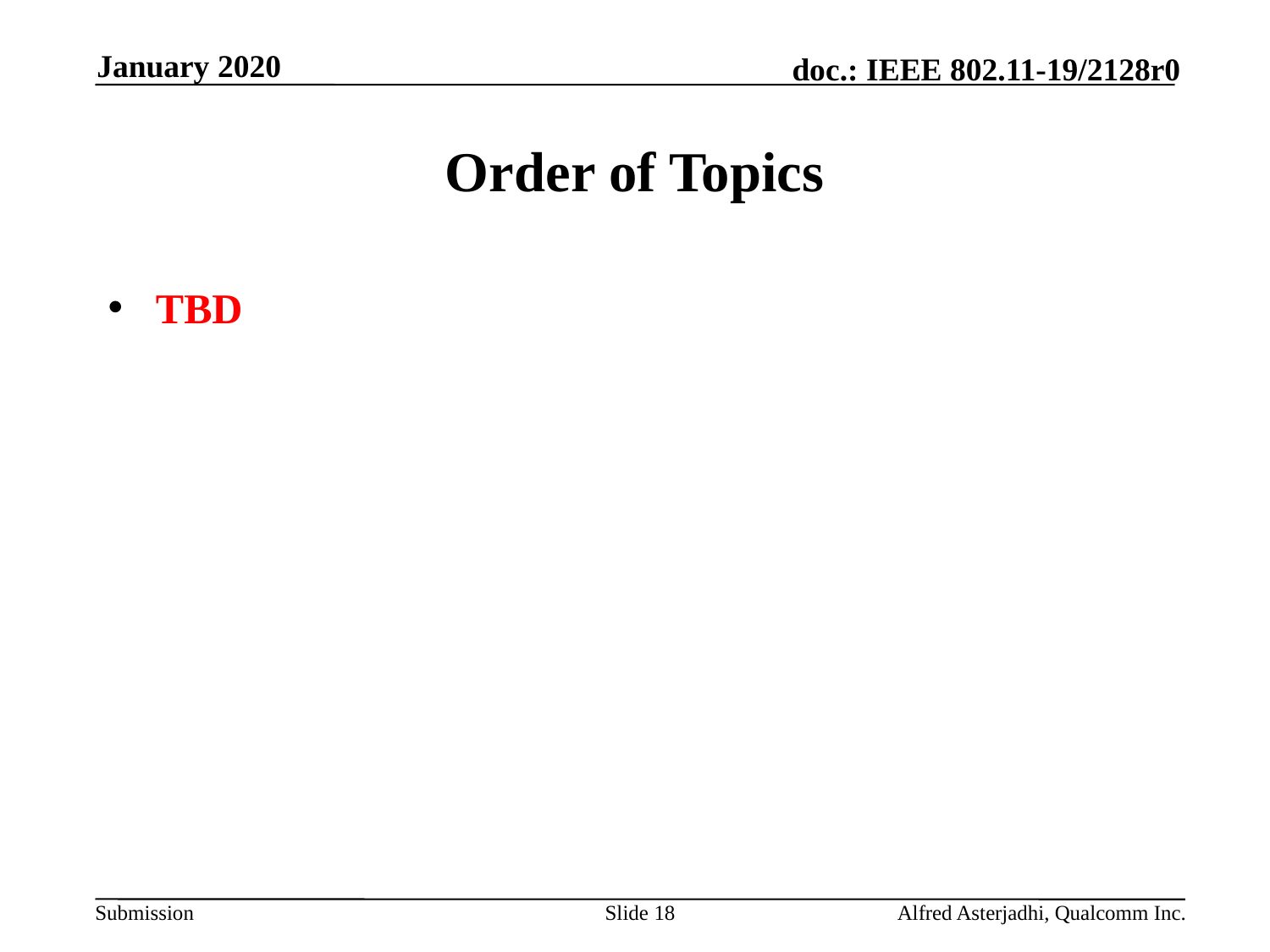

January 2020
# Order of Topics
TBD
Slide 18
Alfred Asterjadhi, Qualcomm Inc.